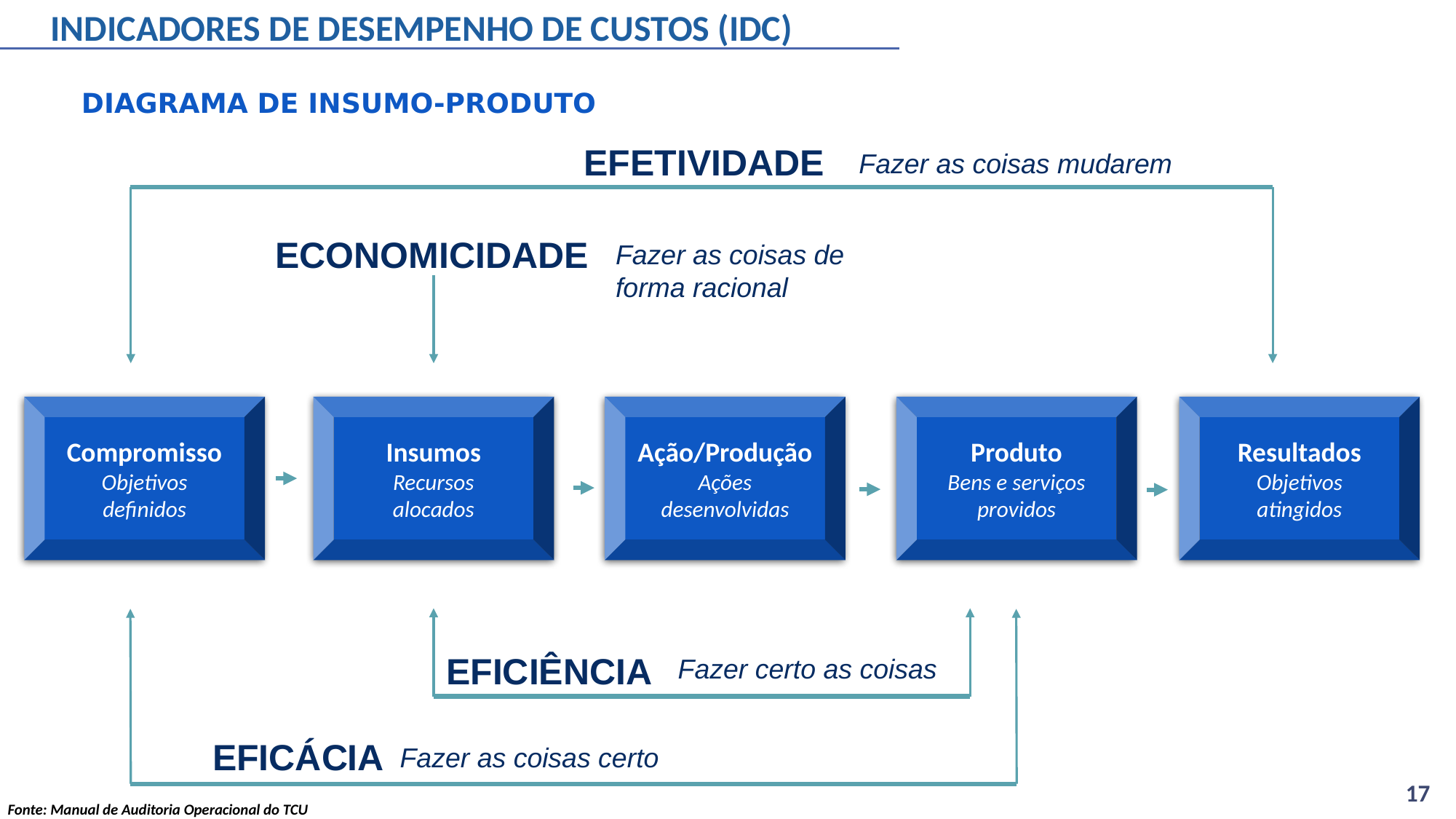

# INDICADORES DE DESEMPENHO DE CUSTOS (IDC)
    DIAGRAMA DE INSUMO-PRODUTO
EFETIVIDADE
Fazer as coisas mudarem
ECONOMICIDADE
Fazer as coisas de forma racional
Compromisso
Objetivos
definidos
Insumos
Recursos
alocados
Ação/Produção
Ações
desenvolvidas
Produto
Bens e serviços
providos
Resultados
Objetivos
atingidos
EFICIÊNCIA
Fazer certo as coisas
EFICÁCIA
Fazer as coisas certo
17
Fonte: Manual de Auditoria Operacional do TCU